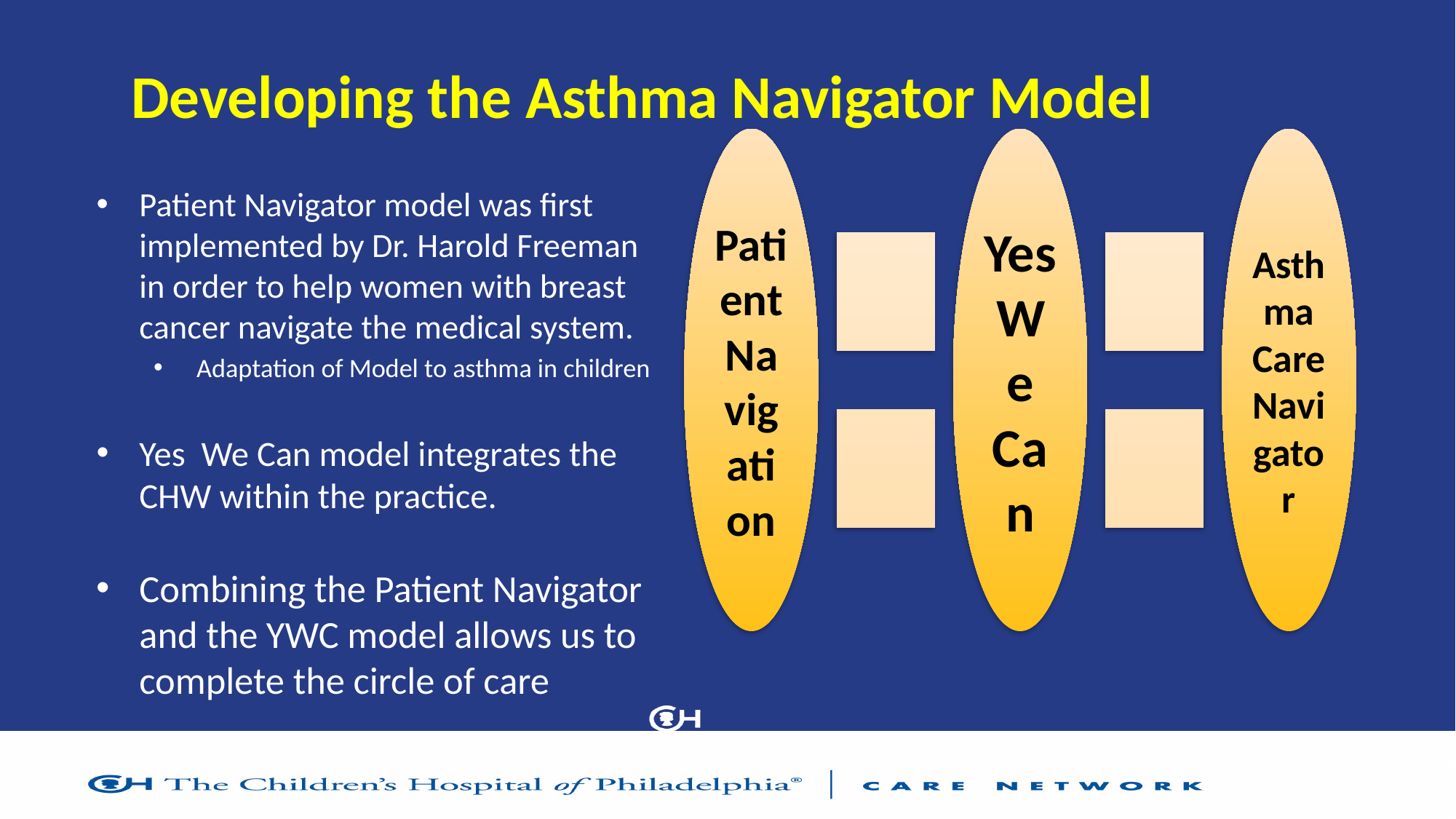

# Developing the Asthma Navigator Model
Patient Navigation
Yes We Can
Asthma Care Navigator
Patient Navigator model was first implemented by Dr. Harold Freeman in order to help women with breast cancer navigate the medical system.
Adaptation of Model to asthma in children

Yes  We Can model integrates the  CHW within the practice.

Combining the Patient Navigator and the YWC model allows us to complete the circle of care